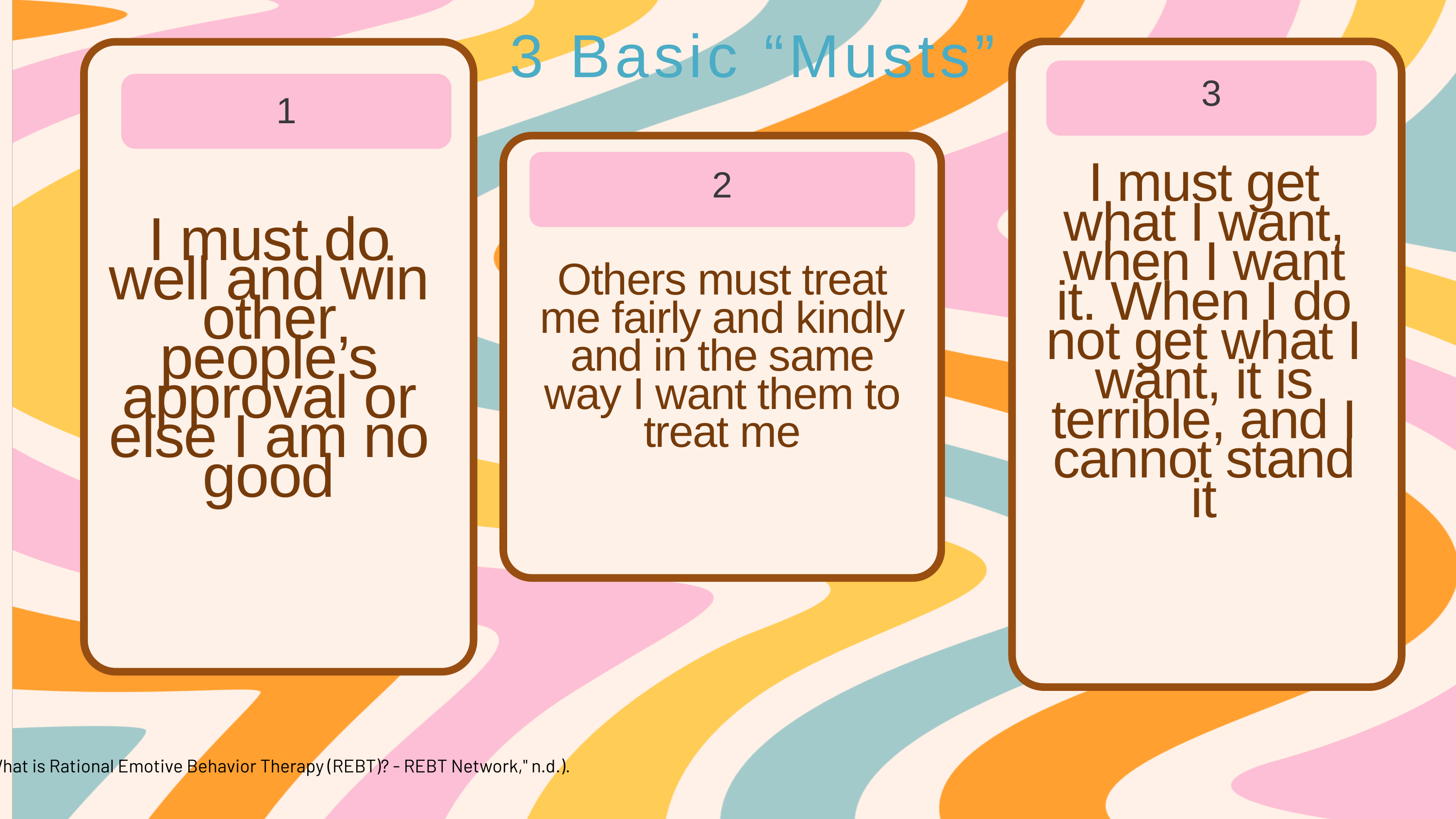

3 Basic “Musts”

1

3

2
I must get what I want, when I want it. When I do not get what I want, it is terrible, and I cannot stand it
I must do well and win other people’s approval or else I am no good
Others must treat me fairly and kindly and in the same way I want them to treat me
("What is Rational Emotive Behavior Therapy (REBT)? - REBT Network," n.d.).